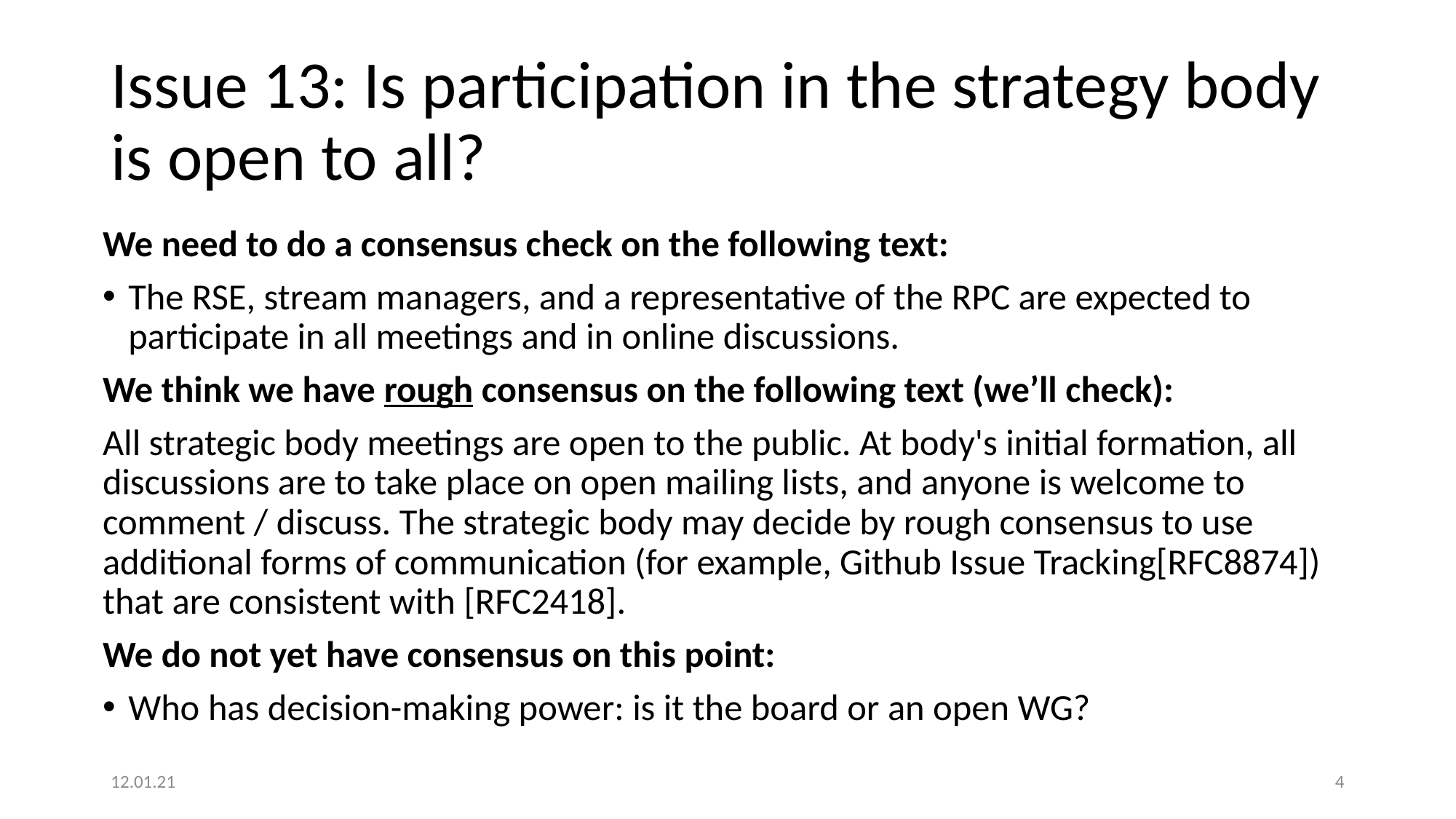

# Issue 13: Is participation in the strategy body is open to all?
We need to do a consensus check on the following text:
The RSE, stream managers, and a representative of the RPC are expected to participate in all meetings and in online discussions.
We think we have rough consensus on the following text (we’ll check):
All strategic body meetings are open to the public. At body's initial formation, all discussions are to take place on open mailing lists, and anyone is welcome to comment / discuss. The strategic body may decide by rough consensus to use additional forms of communication (for example, Github Issue Tracking[RFC8874]) that are consistent with [RFC2418].
We do not yet have consensus on this point:
Who has decision-making power: is it the board or an open WG?

12.01.21
4